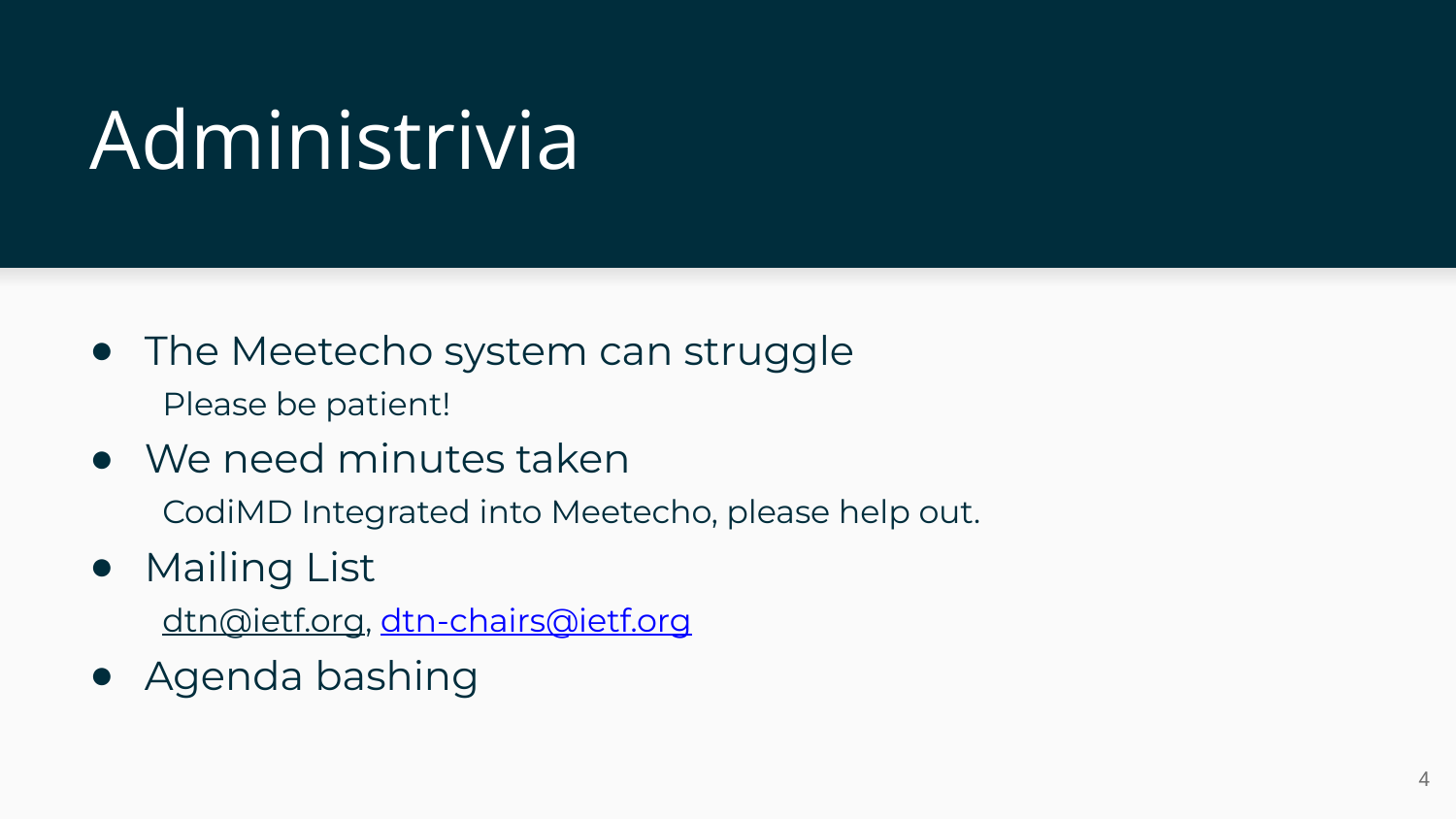

# Administrivia
The Meetecho system can struggle
Please be patient!
We need minutes taken
CodiMD Integrated into Meetecho, please help out.
Mailing List
dtn@ietf.org, dtn-chairs@ietf.org
Agenda bashing

4